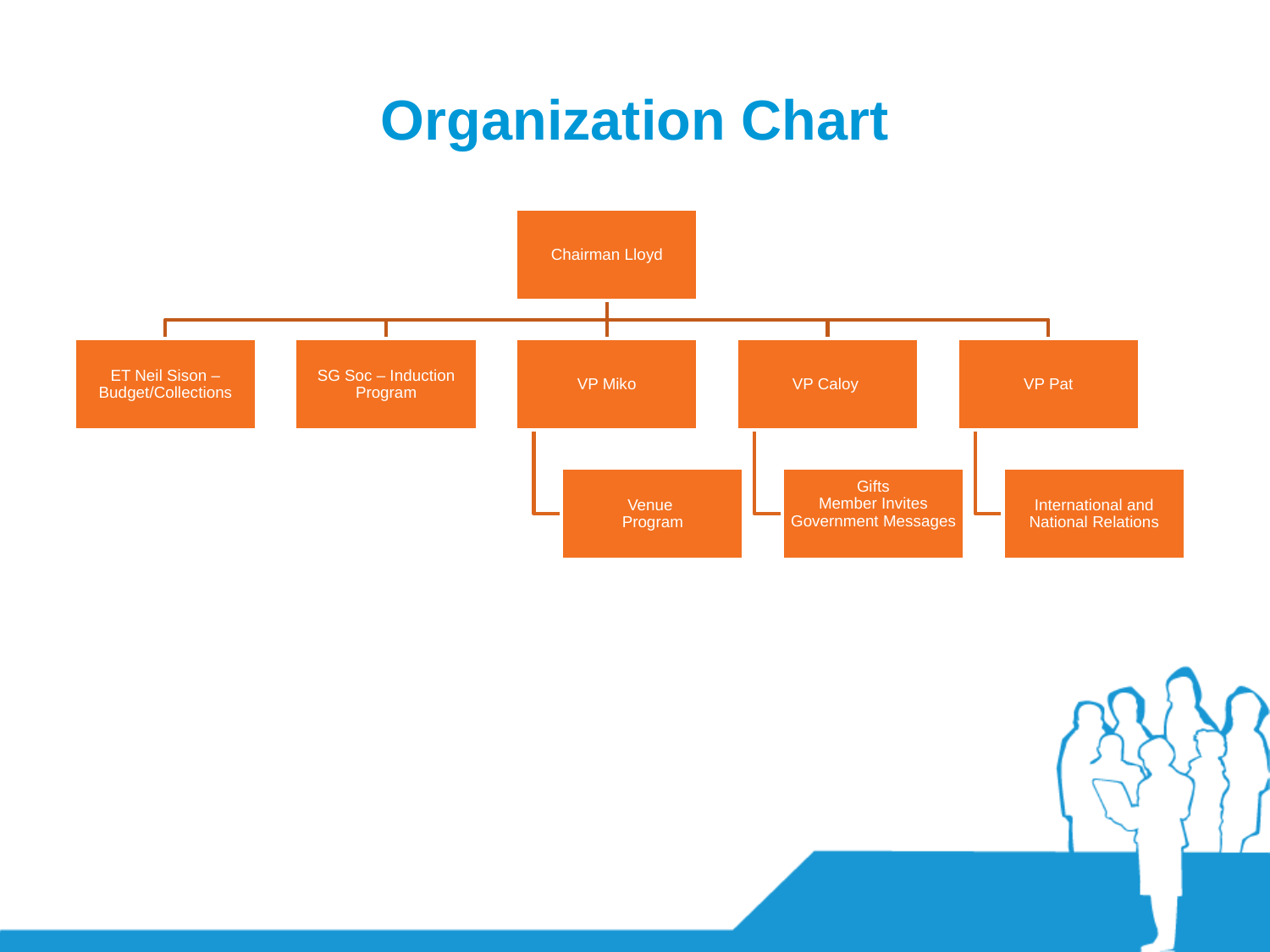

# Organization Chart
Chairman Lloyd
ET Neil Sison – Budget/Collections
SG Soc – Induction Program
VP Miko
Venue
Program
VP Caloy
Gifts
Member Invites
Government Messages
VP Pat
International and National Relations